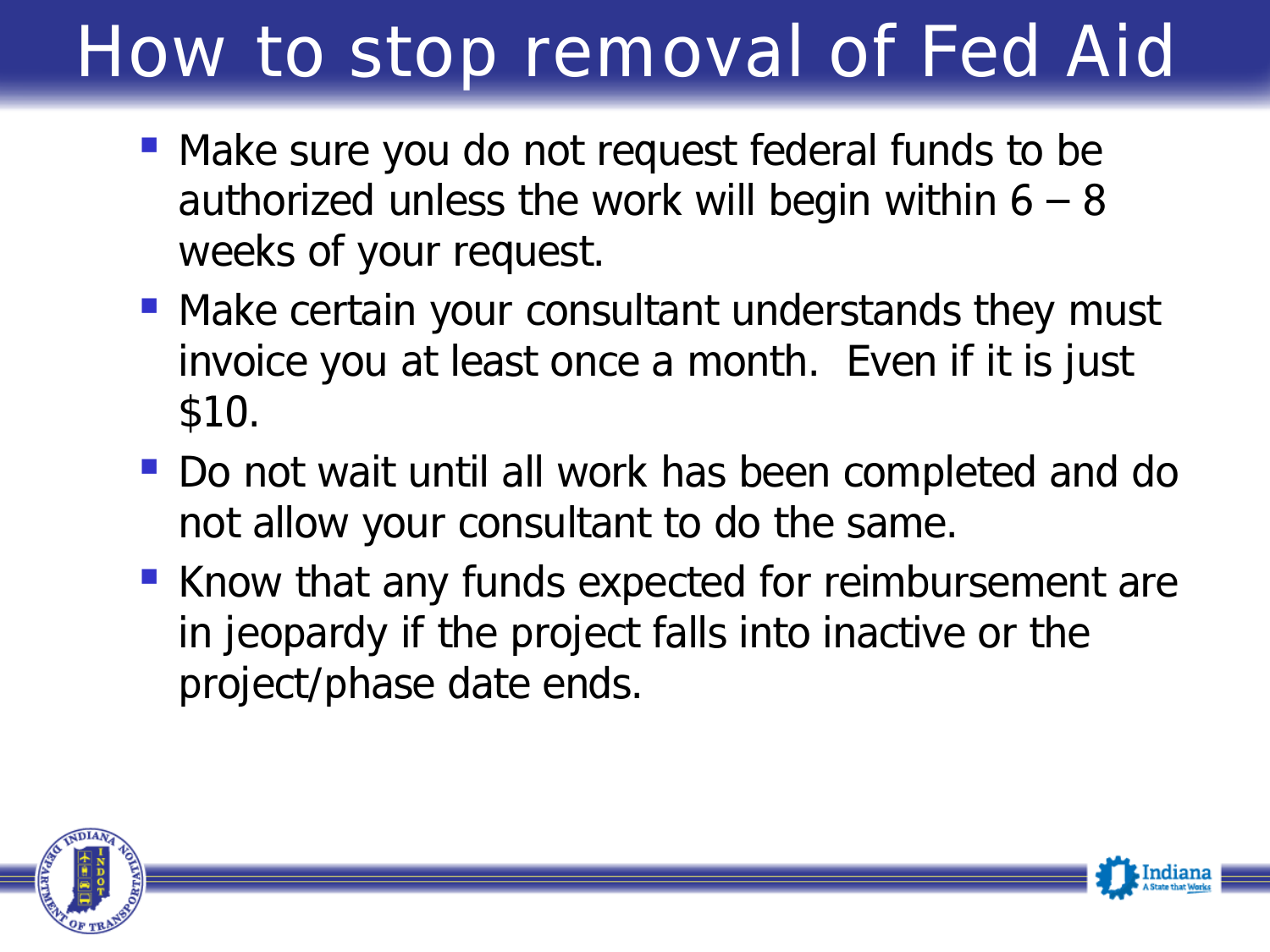

# How to stop removal of Fed Aid
Make sure you do not request federal funds to be authorized unless the work will begin within 6 – 8 weeks of your request.
Make certain your consultant understands they must invoice you at least once a month.  Even if it is just $10.
Do not wait until all work has been completed and do not allow your consultant to do the same.
Know that any funds expected for reimbursement are in jeopardy if the project falls into inactive or the project/phase date ends.